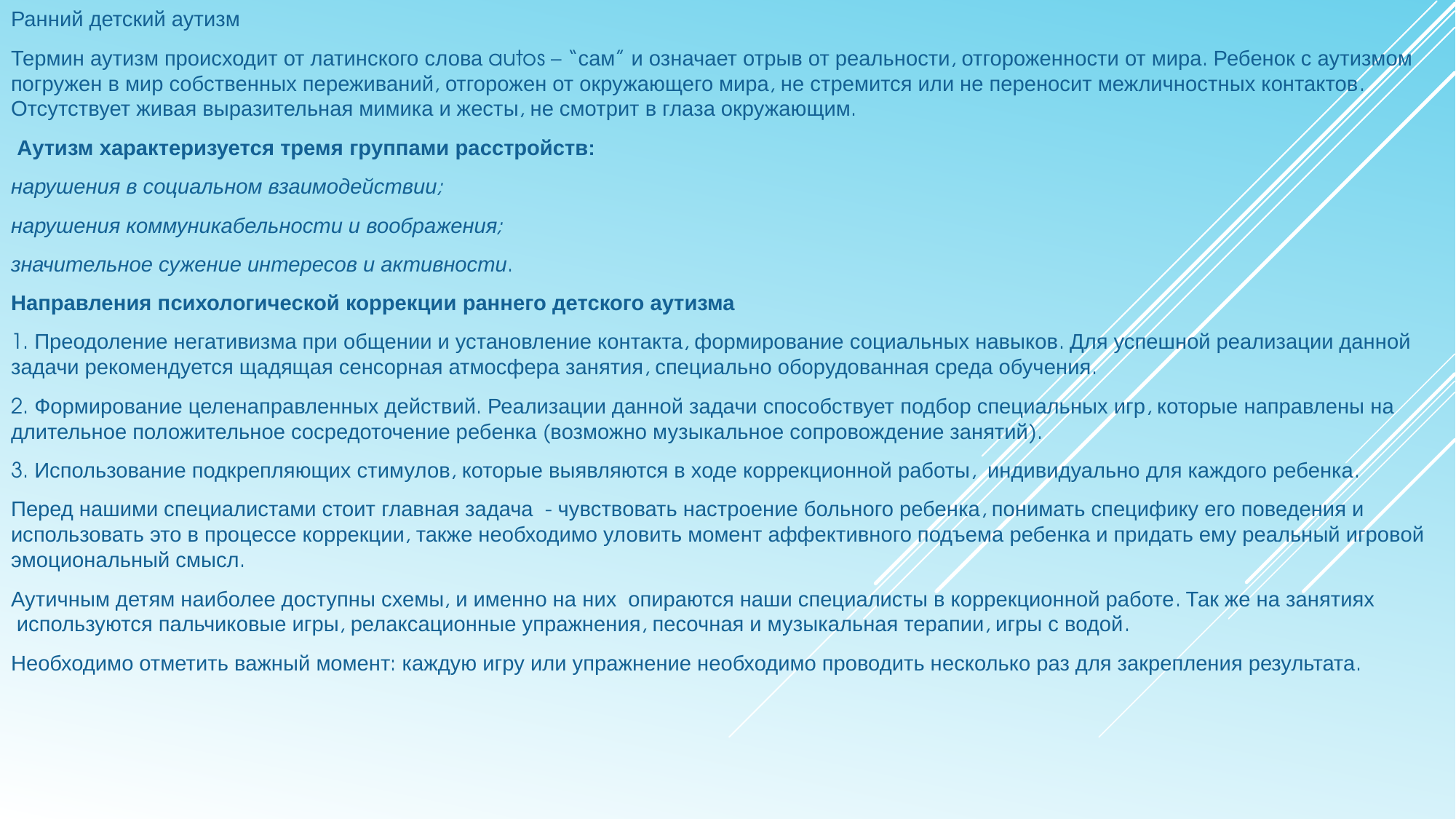

Ранний детский аутизм
Термин аутизм происходит от латинского слова autos – “сам” и означает отрыв от реальности, отгороженности от мира. Ребенок с аутизмом погружен в мир собственных переживаний, отгорожен от окружающего мира, не стремится или не переносит межличностных контактов. Отсутствует живая выразительная мимика и жесты, не смотрит в глаза окружающим.
 Аутизм характеризуется тремя группами расстройств:
нарушения в социальном взаимодействии;
нарушения коммуникабельности и воображения;
значительное сужение интересов и активности.
Направления психологической коррекции раннего детского аутизма
1. Преодоление негативизма при общении и установление контакта, формирование социальных навыков. Для успешной реализации данной задачи рекомендуется щадящая сенсорная атмосфера занятия, специально оборудованная среда обучения.
2. Формирование целенаправленных действий. Реализации данной задачи способствует подбор специальных игр, которые направлены на длительное положительное сосредоточение ребенка (возможно музыкальное сопровождение занятий).
3. Использование подкрепляющих стимулов, которые выявляются в ходе коррекционной работы,  индивидуально для каждого ребенка.
Перед нашими специалистами стоит главная задача  - чувствовать настроение больного ребенка, понимать специфику его поведения и использовать это в процессе коррекции, также необходимо уловить момент аффективного подъема ребенка и придать ему реальный игровой эмоциональный смысл.
Аутичным детям наиболее доступны схемы, и именно на них  опираются наши специалисты в коррекционной работе. Так же на занятиях  используются пальчиковые игры, релаксационные упражнения, песочная и музыкальная терапии, игры с водой.
Необходимо отметить важный момент: каждую игру или упражнение необходимо проводить несколько раз для закрепления результата.